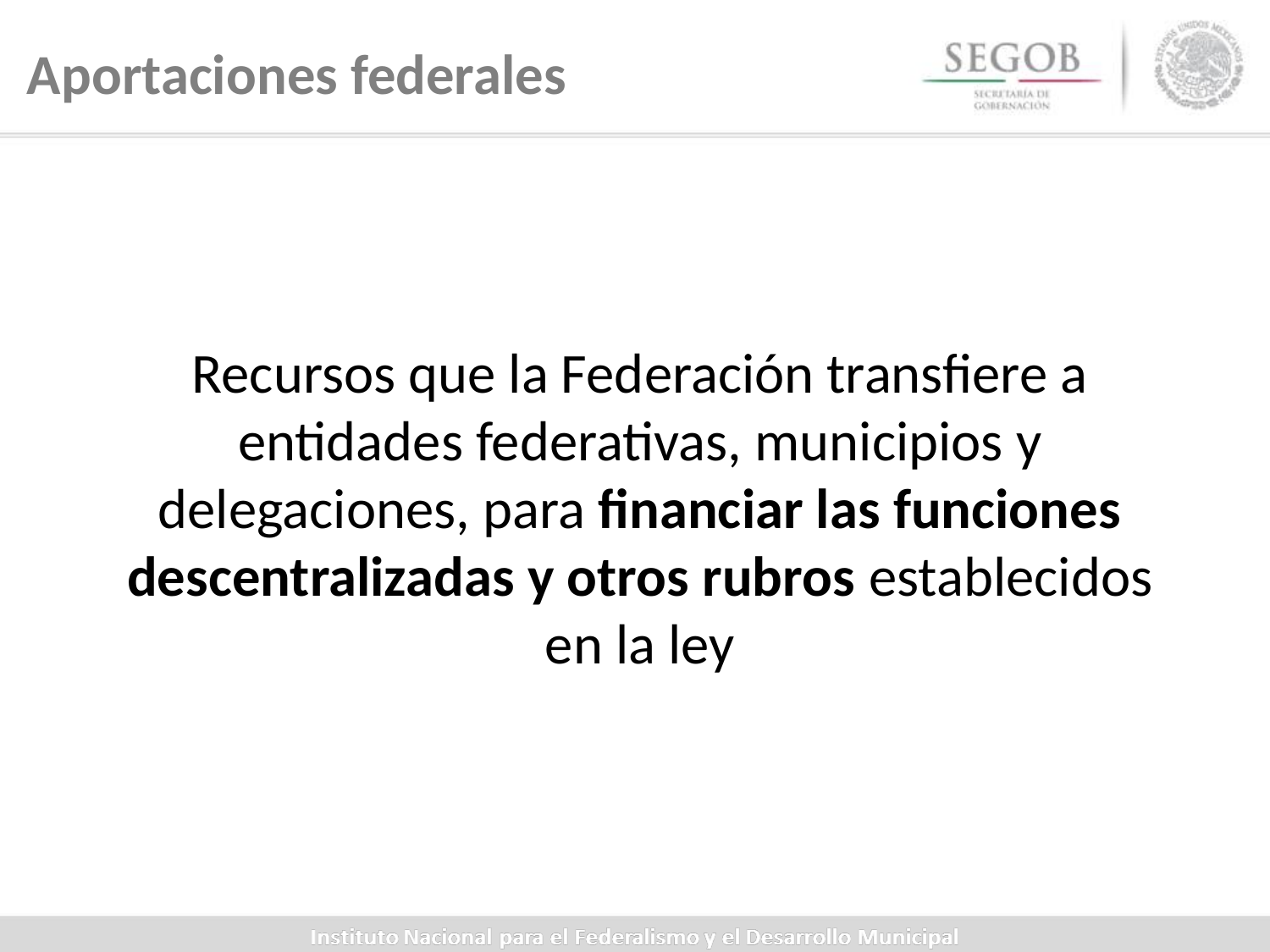

Aportaciones federales
Recursos que la Federación transfiere a entidades federativas, municipios y delegaciones, para financiar las funciones descentralizadas y otros rubros establecidos en la ley